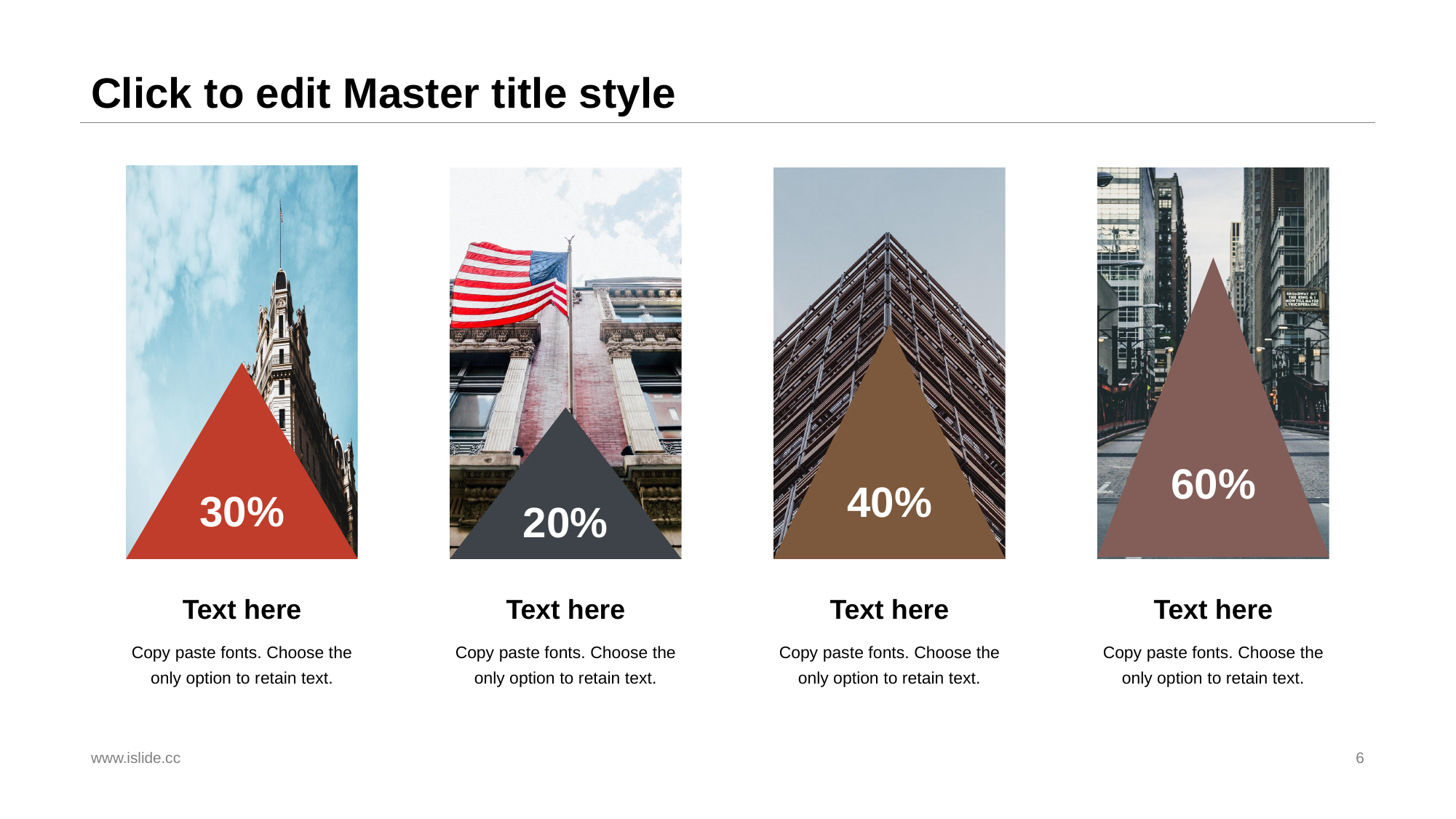

# Click to edit Master title style

60%
40%
30%
20%
Text here
Text here
Text here
Text here
Copy paste fonts. Choose the only option to retain text.
Copy paste fonts. Choose the only option to retain text.
Copy paste fonts. Choose the only option to retain text.
Copy paste fonts. Choose the only option to retain text.
www.islide.cc
6